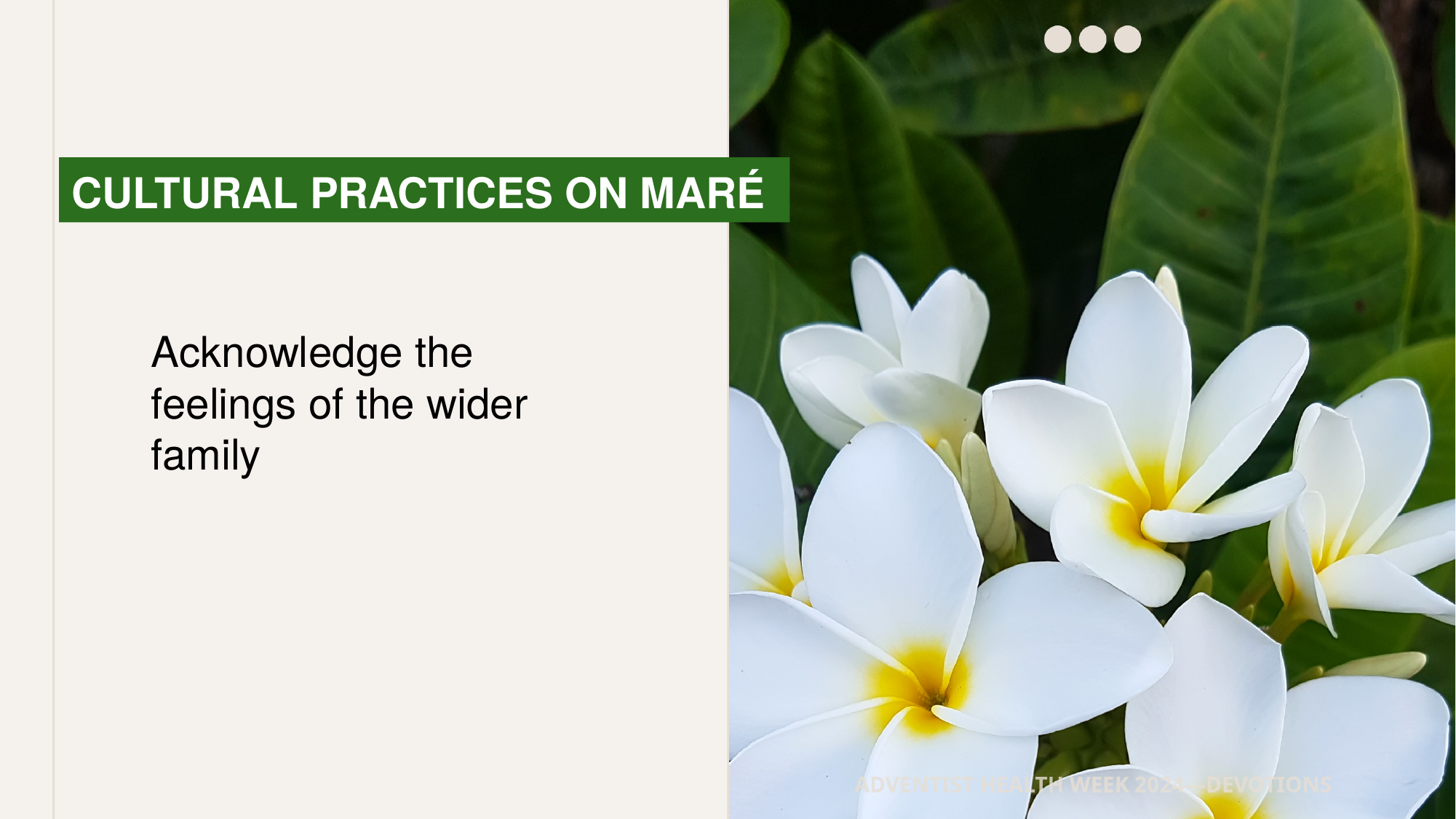

CULTURAL PRACTICES ON MARÉ
Acknowledge the feelings of the wider family